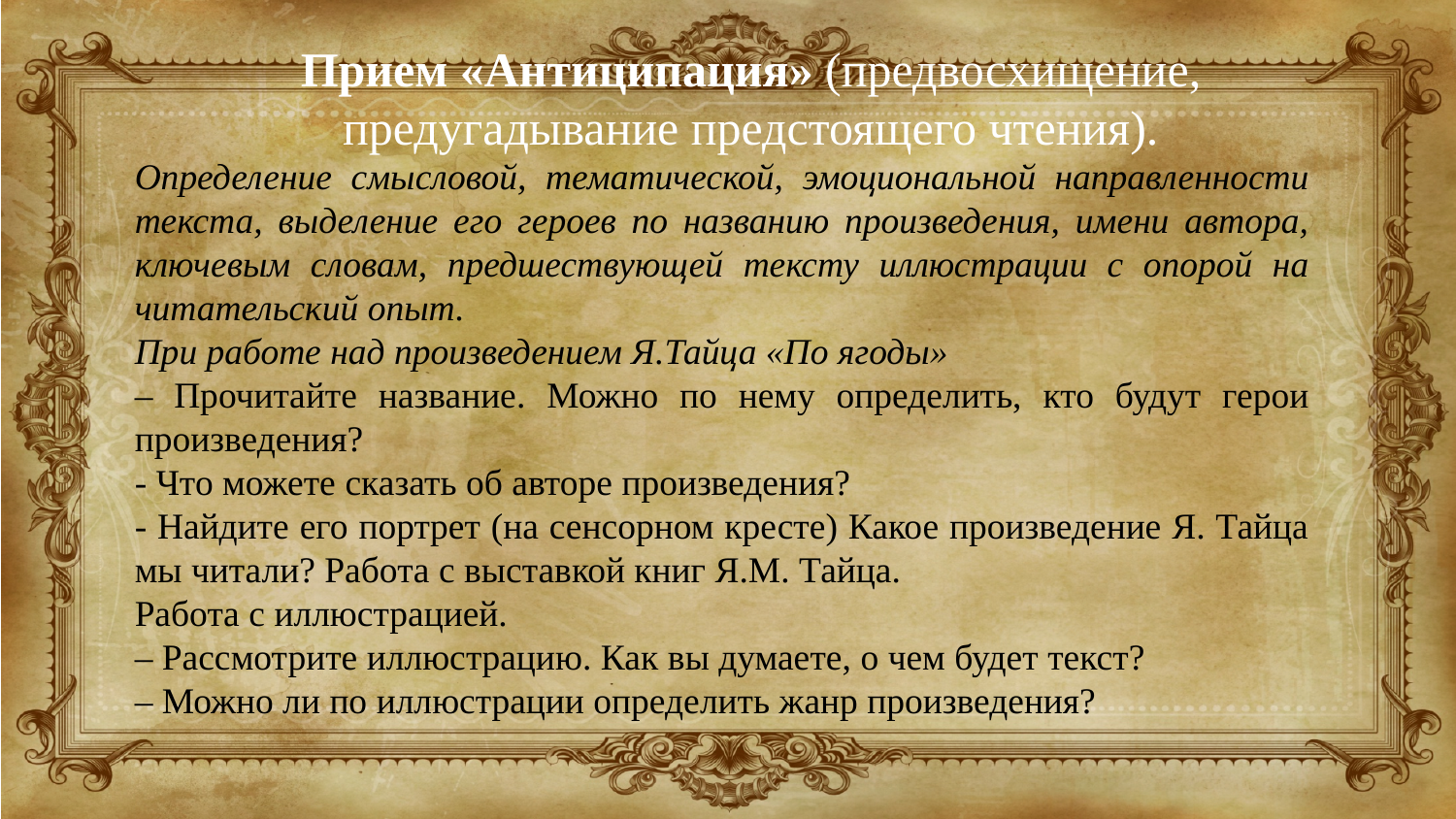

Прием «Антиципация» (предвосхищение, предугадывание предстоящего чтения).
Определение смысловой, тематической, эмоциональной направленности текста, выделение его героев по названию произведения, имени автора, ключевым словам, предшествующей тексту иллюстрации с опорой на читательский опыт.
При работе над произведением Я.Тайца «По ягоды»
– Прочитайте название. Можно по нему определить, кто будут герои произведения?
- Что можете сказать об авторе произведения?
- Найдите его портрет (на сенсорном кресте) Какое произведение Я. Тайца мы читали? Работа с выставкой книг Я.М. Тайца.
Работа с иллюстрацией.
– Рассмотрите иллюстрацию. Как вы думаете, о чем будет текст?
– Можно ли по иллюстрации определить жанр произведения?